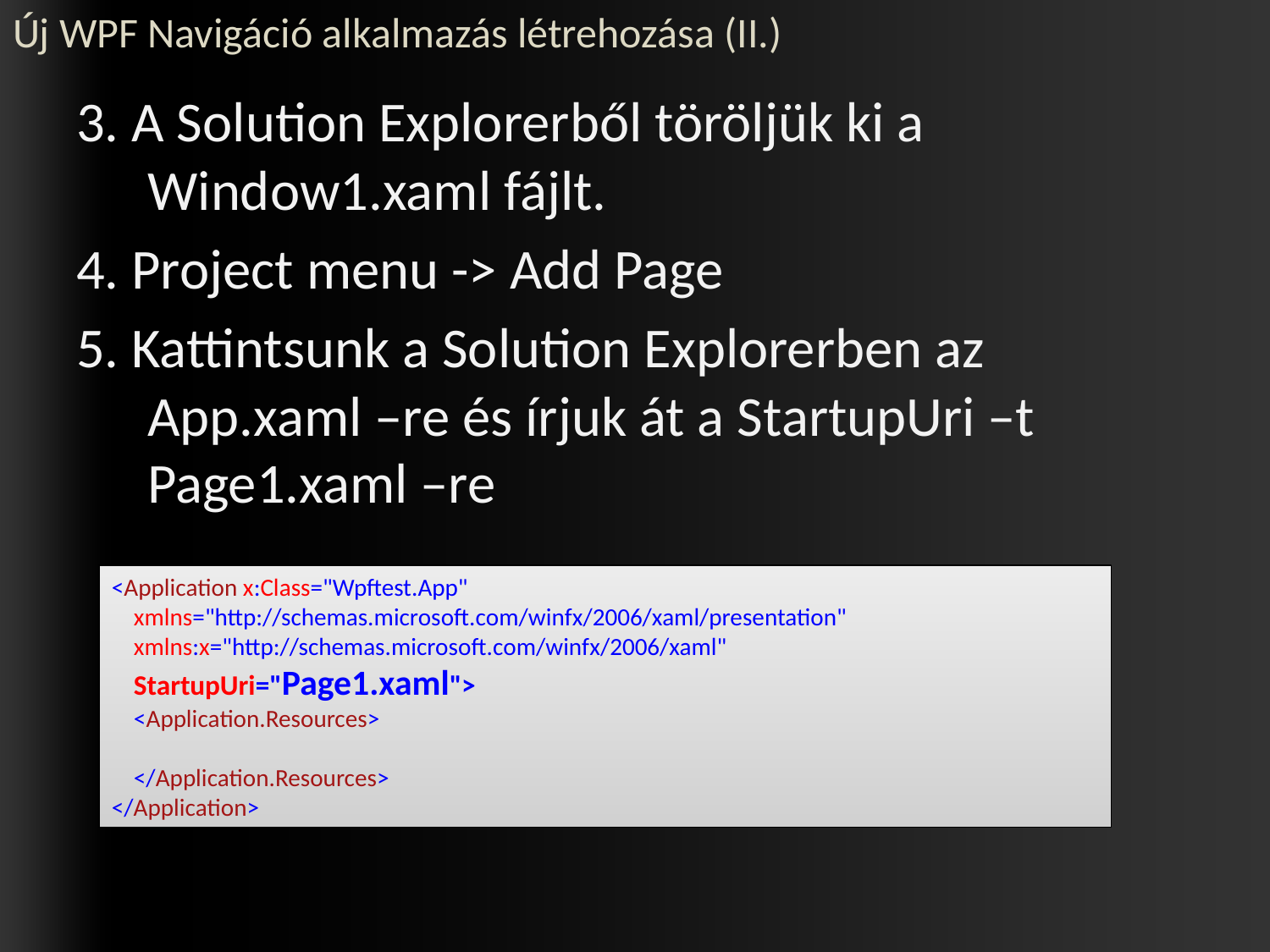

# Új WPF Navigáció alkalmazás létrehozása (II.)
3. A Solution Explorerből töröljük ki a Window1.xaml fájlt.
4. Project menu -> Add Page
5. Kattintsunk a Solution Explorerben az App.xaml –re és írjuk át a StartupUri –t Page1.xaml –re

<Application x:Class="Wpftest.App"
    xmlns="http://schemas.microsoft.com/winfx/2006/xaml/presentation"
    xmlns:x="http://schemas.microsoft.com/winfx/2006/xaml"
    StartupUri="Page1.xaml">
    <Application.Resources>

    </Application.Resources>
</Application>